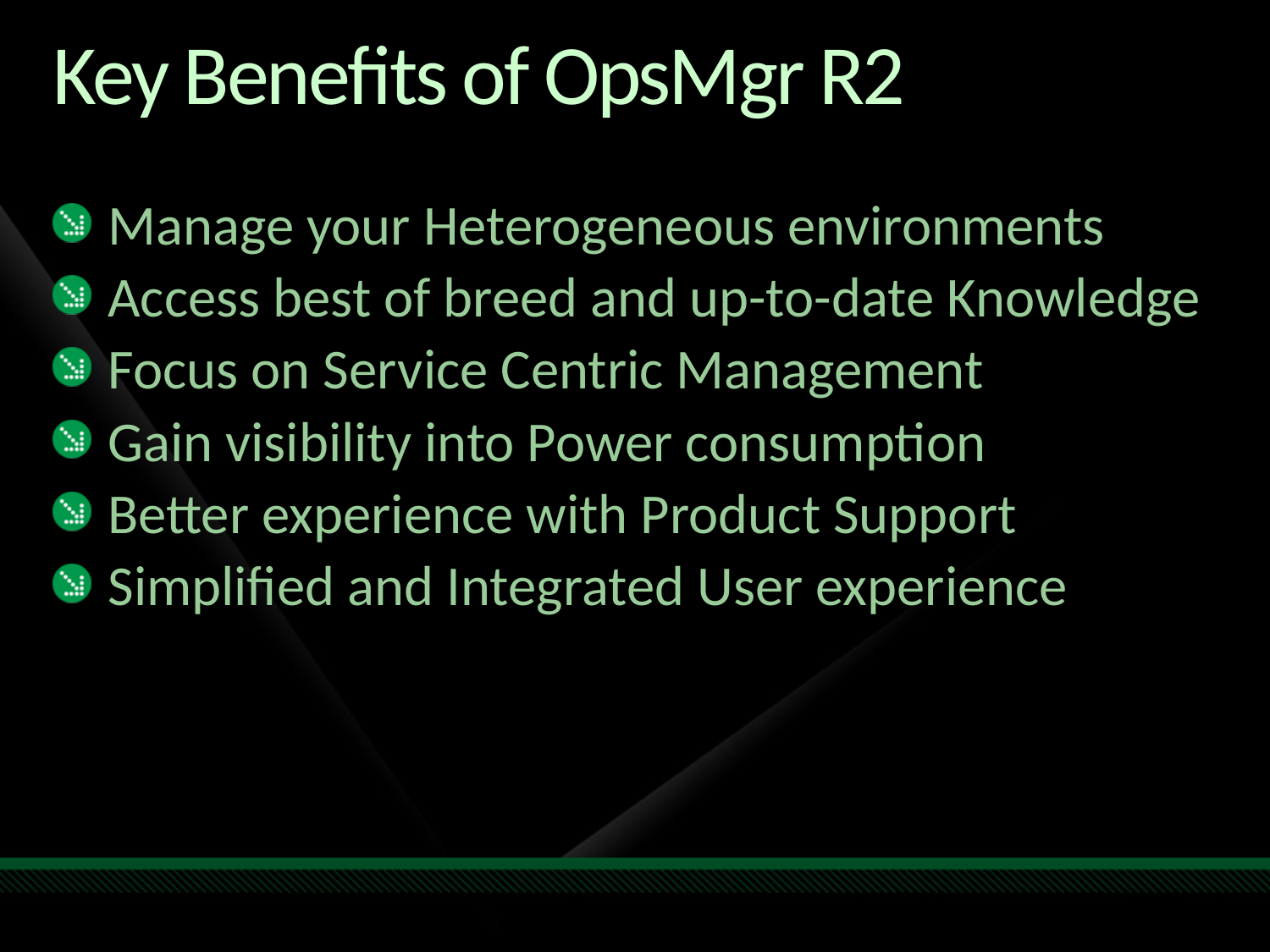

# Key Benefits of OpsMgr R2
Manage your Heterogeneous environments
Access best of breed and up-to-date Knowledge
Focus on Service Centric Management
Gain visibility into Power consumption
Better experience with Product Support
Simplified and Integrated User experience